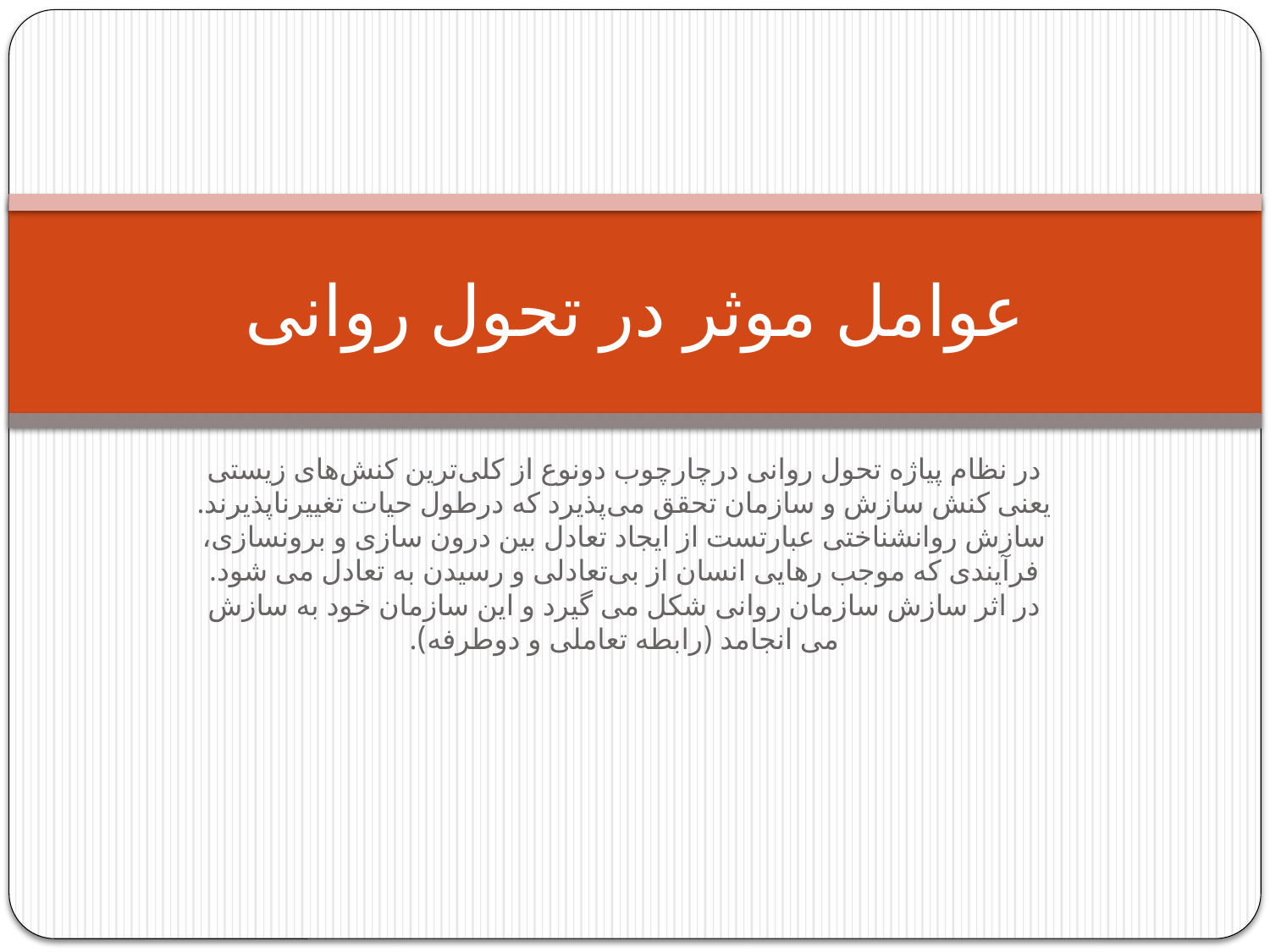

# عوامل موثر در تحول روانی
در نظام پیاژه تحول روانی درچارچوب دونوع از کلی‌ترین کنش‌های زیستی یعنی کنش سازش و سازمان تحقق می‌پذیرد که درطول حیات تغییرناپذیرند. سازش روانشناختی عبارتست از ایجاد تعادل بین درون سازی و برونسازی، فرآیندی که موجب رهایی انسان از بی‌تعادلی و رسیدن به تعادل می شود. در اثر سازش سازمان روانی شکل می گیرد و این سازمان خود به سازش می انجامد (رابطه تعاملی و دوطرفه).